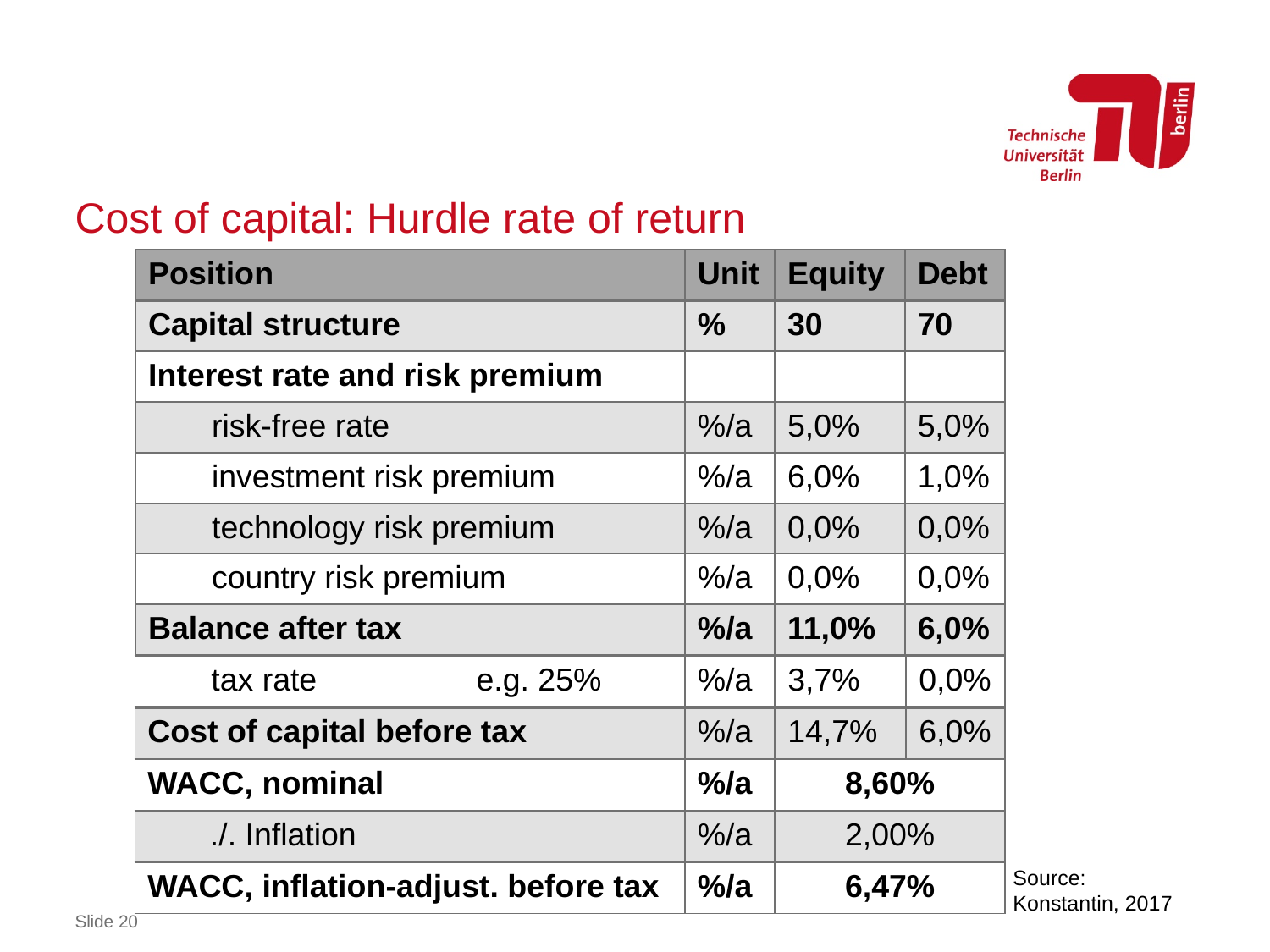

# Cost of capital: Hurdle rate of return
| Position | Unit | Equity | Debt |
| --- | --- | --- | --- |
| Capital structure | % | 30 | 70 |
| Interest rate and risk premium |  |  |  |
| risk-free rate | %/a | 5,0% | 5,0% |
| investment risk premium | %/a | 6,0% | 1,0% |
| technology risk premium | %/a | 0,0% | 0,0% |
| country risk premium | %/a | 0,0% | 0,0% |
| Balance after tax | %/a | 11,0% | 6,0% |

| tax rate e.g. 25% | %/a | 3,7% | 0,0% |
| --- | --- | --- | --- |
| Cost of capital before tax | %/a | 14,7% | 6,0% |
| WACC, nominal | %/a | 8,60% |  |
| ./. Inflation | %/a | 2,00% |  |
| WACC, inflation-adjust. before tax | %/a | 6,47% |  |
Source: Konstantin, 2017
Slide 20